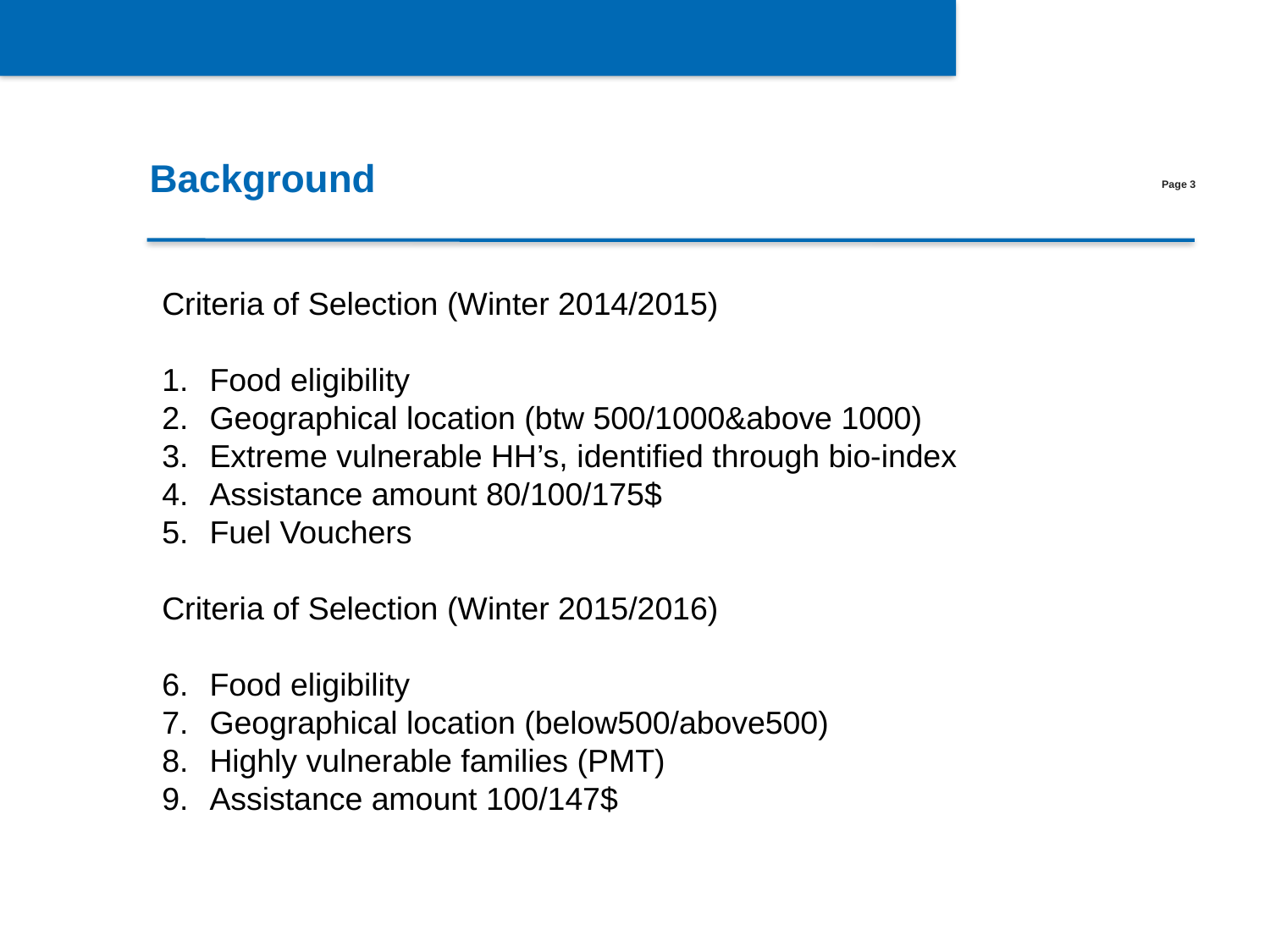

Background
Criteria of Selection (Winter 2014/2015)

Food eligibility
Geographical location (btw 500/1000&above 1000)
Extreme vulnerable HH’s, identified through bio-index
Assistance amount 80/100/175$
Fuel Vouchers

Criteria of Selection (Winter 2015/2016)

Food eligibility
Geographical location (below500/above500)
Highly vulnerable families (PMT)
Assistance amount 100/147$